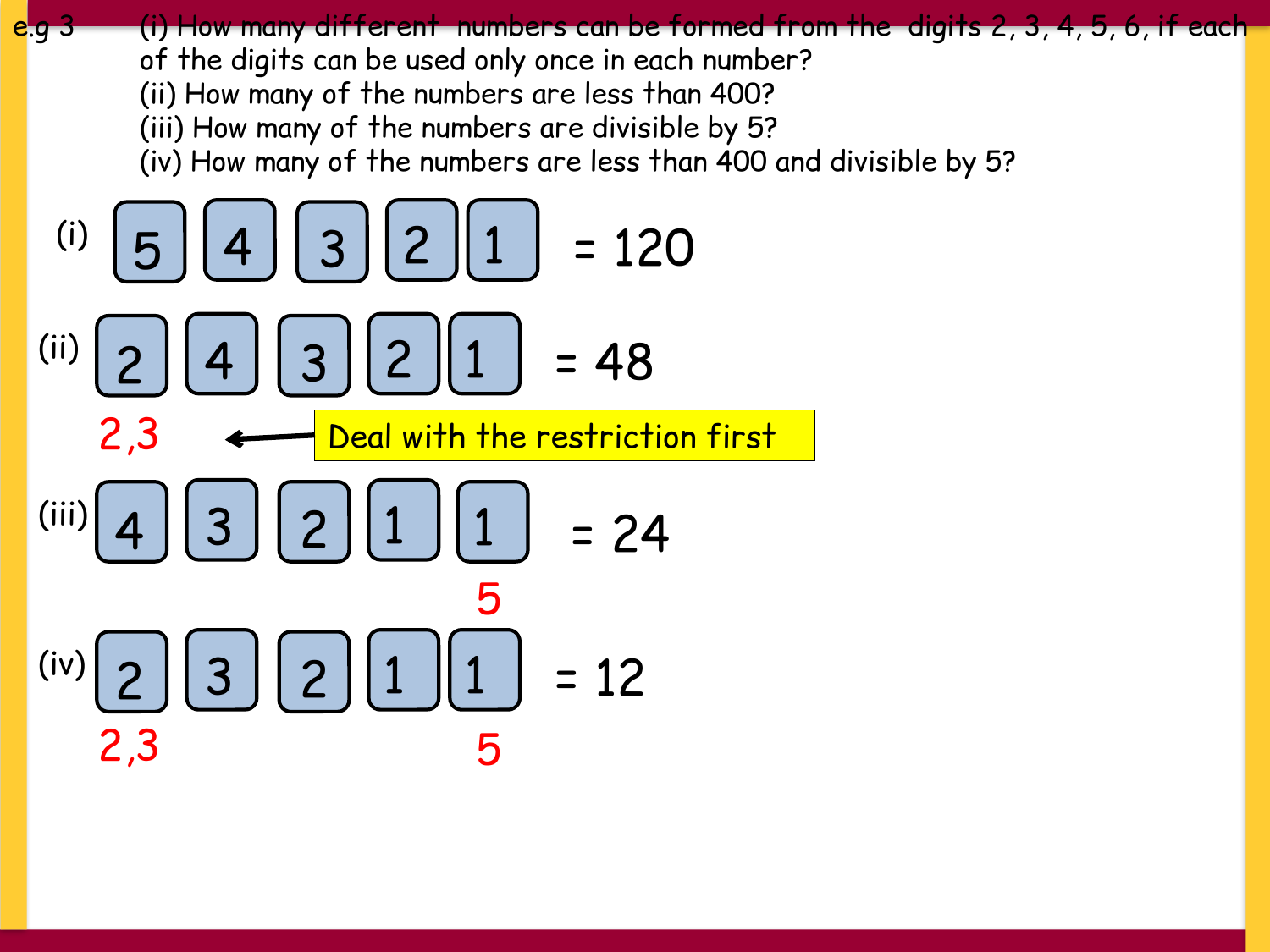

e.g 3	(i) How many different  numbers can be formed from the  digits 2, 3, 4, 5, 6, if each 	of the digits can be used only once in each number?
	(ii) How many of the numbers are less than 400?
	(iii) How many of the numbers are divisible by 5?
	(iv) How many of the numbers are less than 400 and divisible by 5?

(i)
 2
 1
 4
 = 120
 3
 5

(ii)
 2
 1
 4
 = 48
 3
 2
2,3
Deal with the restriction first

(iii)
 1
 3
 1
 2
 4
 = 24
5

(iv)
 1
 1
 3
 = 12
 2
 2
2,3
5